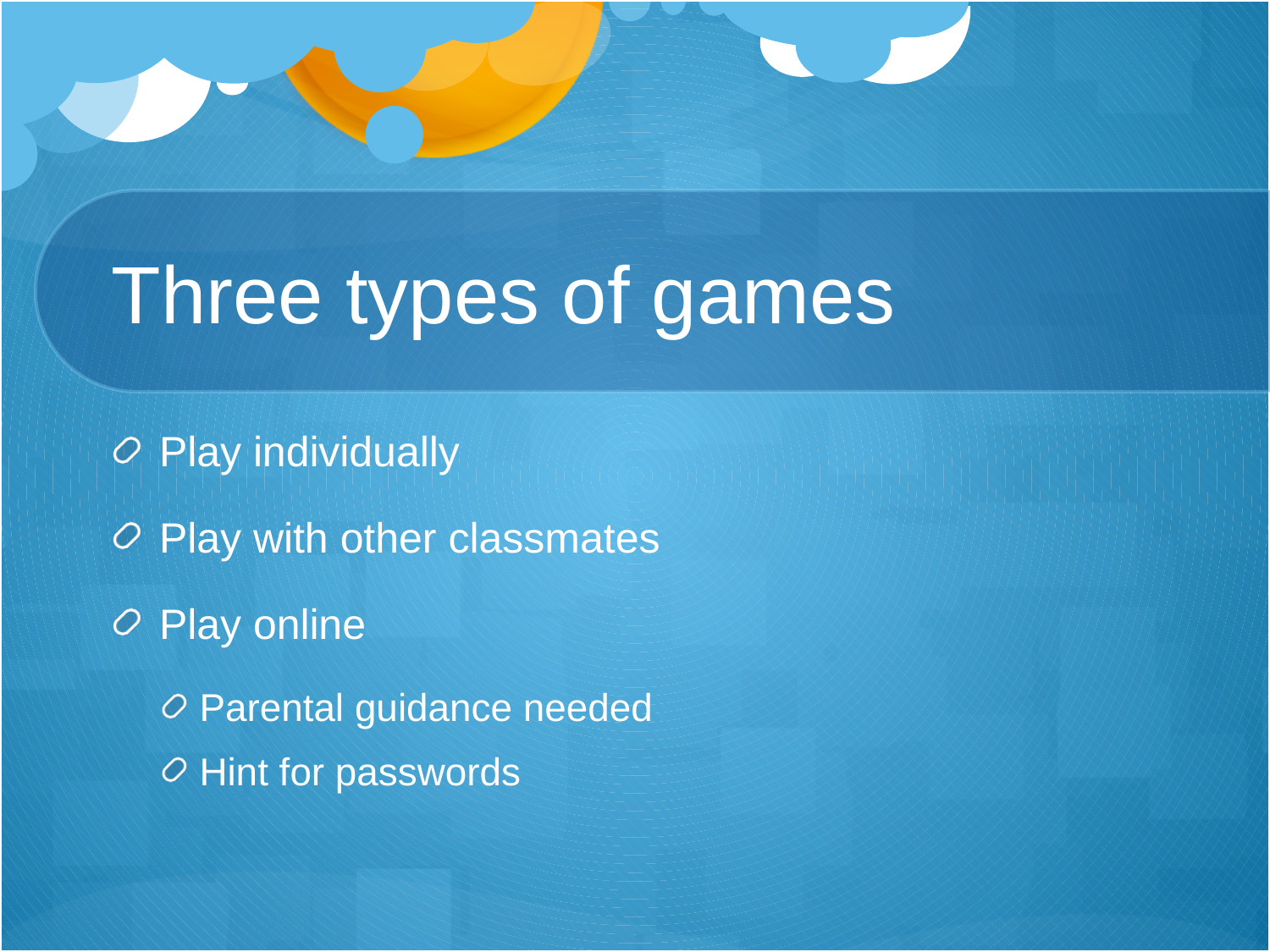

# Three types of games
Play individually
Play with other classmates
Play online
Parental guidance needed
Hint for passwords